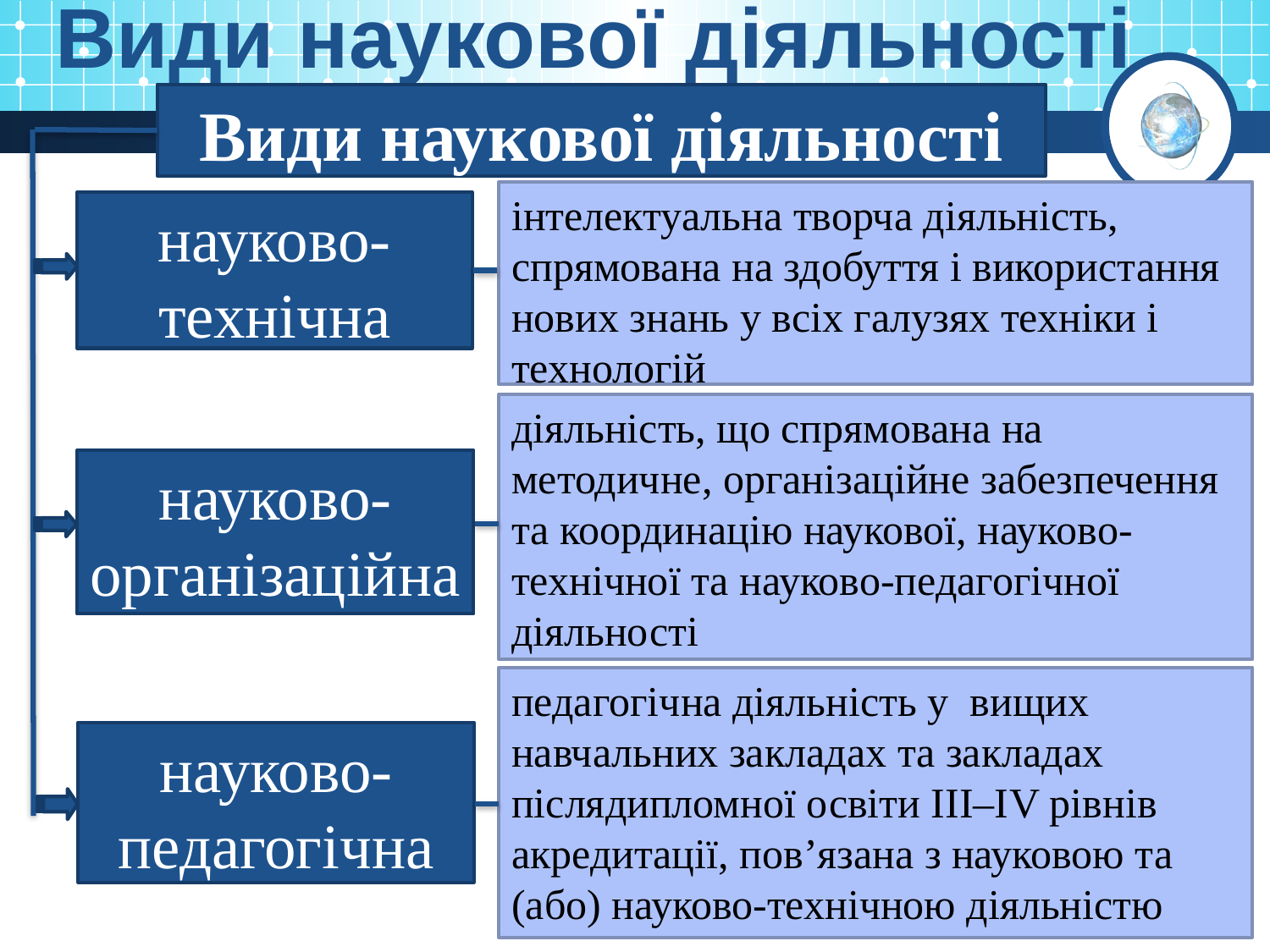

Види наукової діяльності

Види наукової діяльності

інтелектуальна творча діяльність, спрямована на здобуття і використання нових знань у всіх галузях техніки і технологій

науково-технічна

діяльність, що спрямована на методичне, організаційне забезпечення та координацію наукової, науково-технічної та науково-педагогічної діяльності
науково-організаційна

педагогічна діяльність у  вищих навчальних закладах та закладах післядипломної освіти ІІІ–ІV рівнів акредитації, пов’язана з науковою та (або) науково-технічною діяльністю
науково-педагогічна